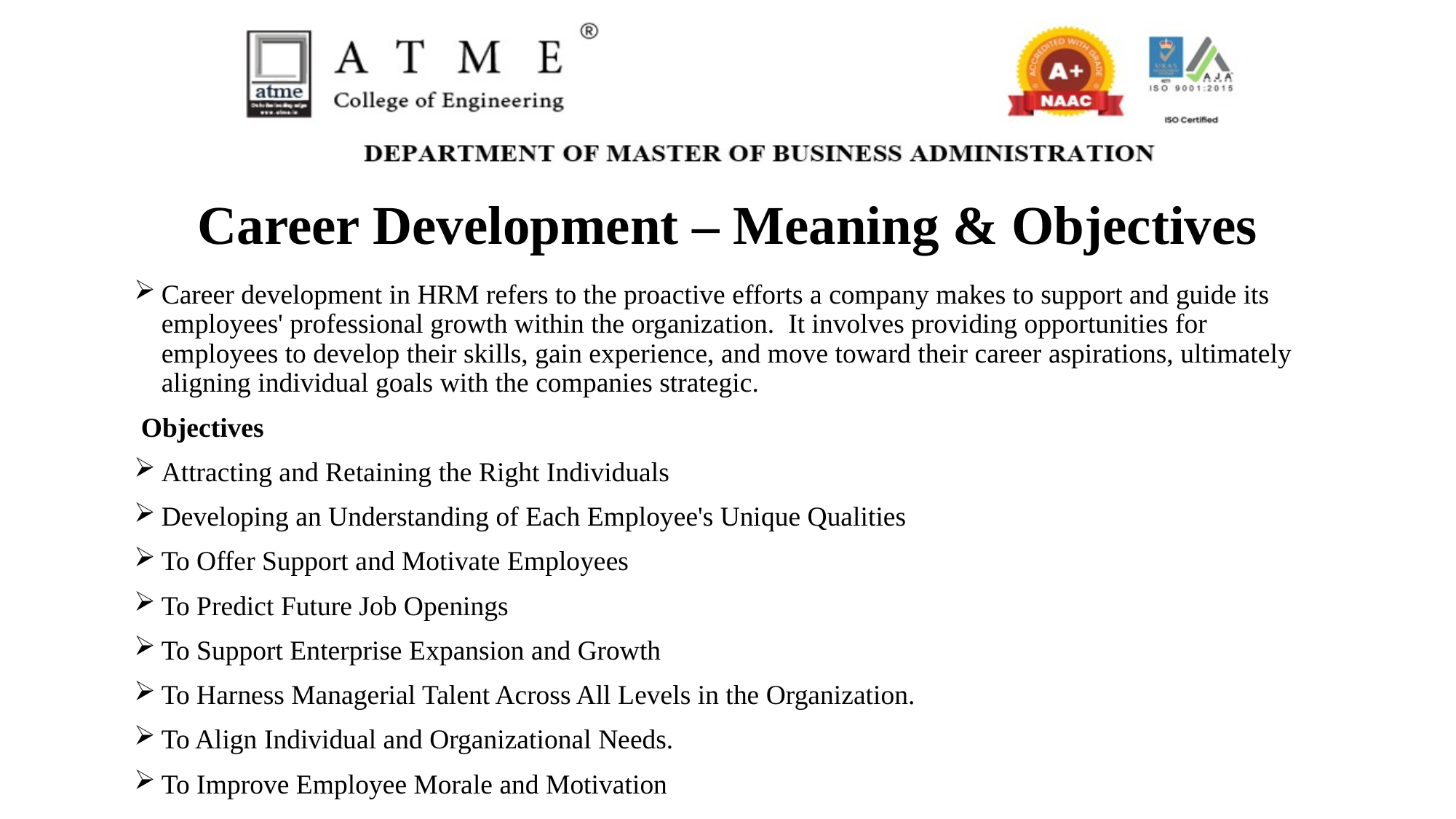

# Career Development – Meaning & Objectives
Career development in HRM refers to the proactive efforts a company makes to support and guide its employees' professional growth within the organization.  It involves providing opportunities for employees to develop their skills, gain experience, and move toward their career aspirations, ultimately aligning individual goals with the companies strategic.
 Objectives
Attracting and Retaining the Right Individuals
Developing an Understanding of Each Employee's Unique Qualities
To Offer Support and Motivate Employees
To Predict Future Job Openings
To Support Enterprise Expansion and Growth
To Harness Managerial Talent Across All Levels in the Organization.
To Align Individual and Organizational Needs.
To Improve Employee Morale and Motivation